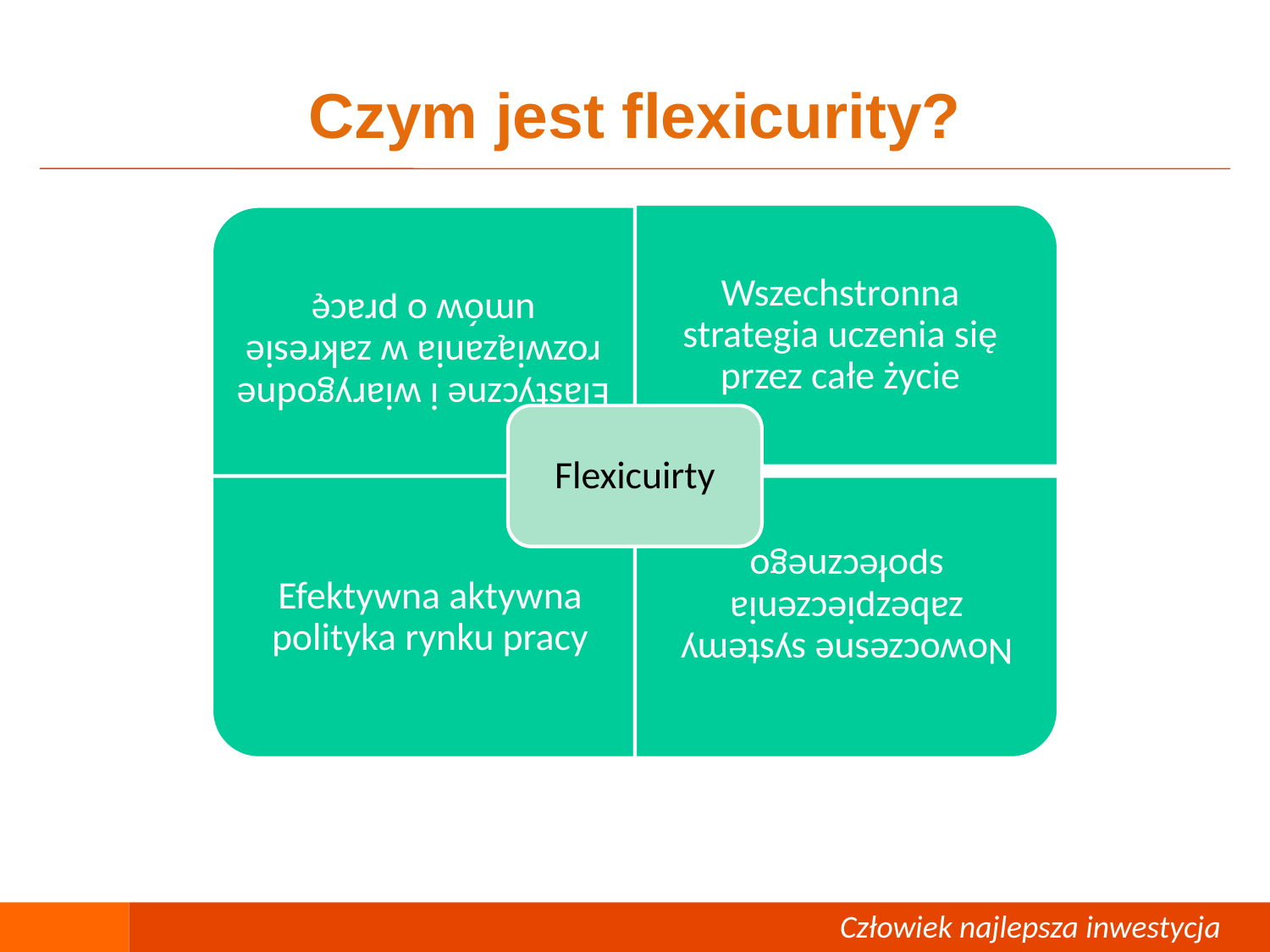

# Czym jest flexicurity?
Elastyczne i wiarygodne rozwiązania w zakresie umów o pracę
Wszechstronna strategia uczenia się przez całe życie
Efektywna aktywna polityka rynku pracy
Nowoczesne systemy zabezpieczenia społecznego
Flexicuirty
Człowiek – najlepsza inwestycja

                                                                                            Człowiek najlepsza inwestycja